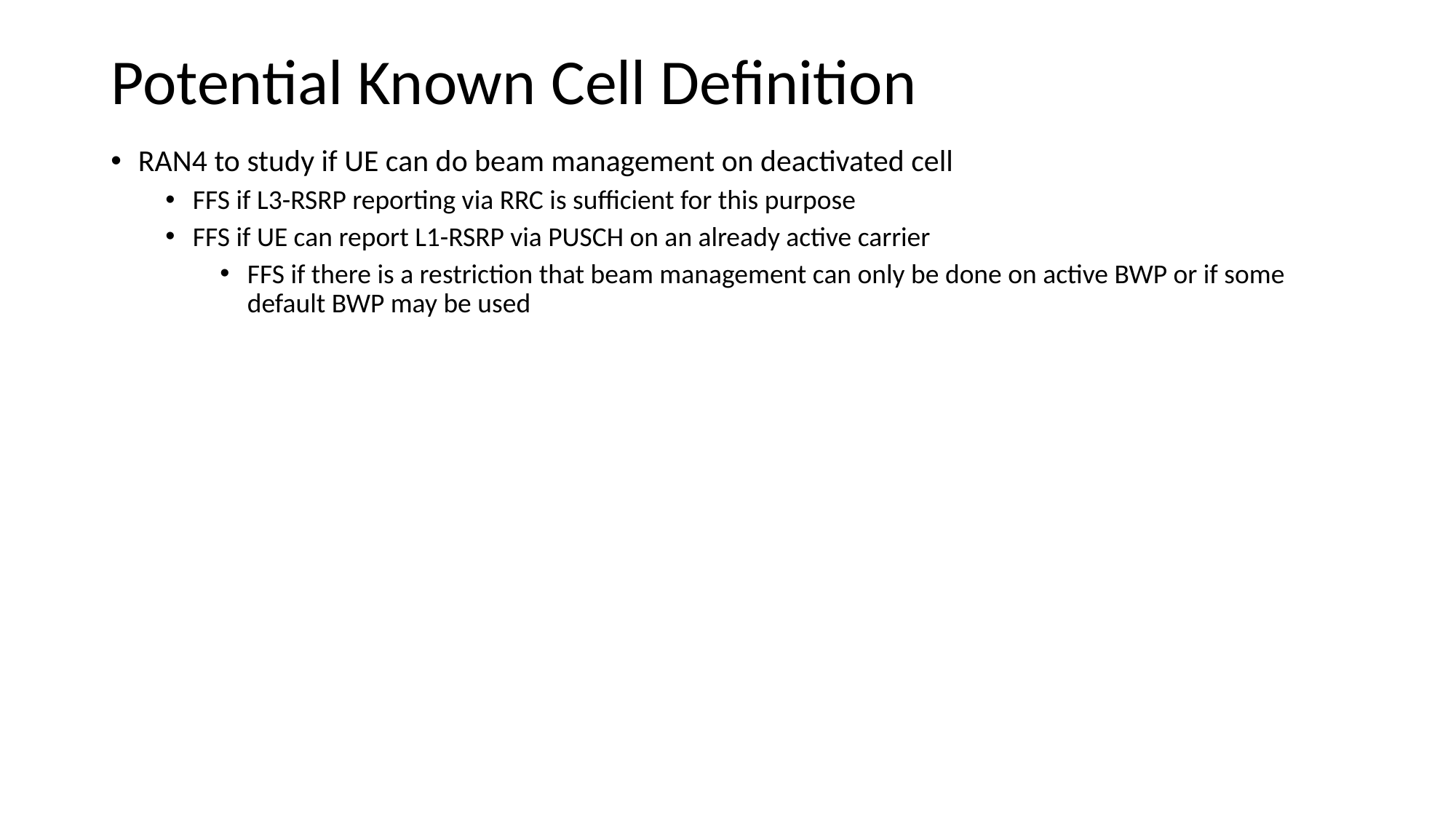

# Potential Known Cell Definition
RAN4 to study if UE can do beam management on deactivated cell
FFS if L3-RSRP reporting via RRC is sufficient for this purpose
FFS if UE can report L1-RSRP via PUSCH on an already active carrier
FFS if there is a restriction that beam management can only be done on active BWP or if some default BWP may be used